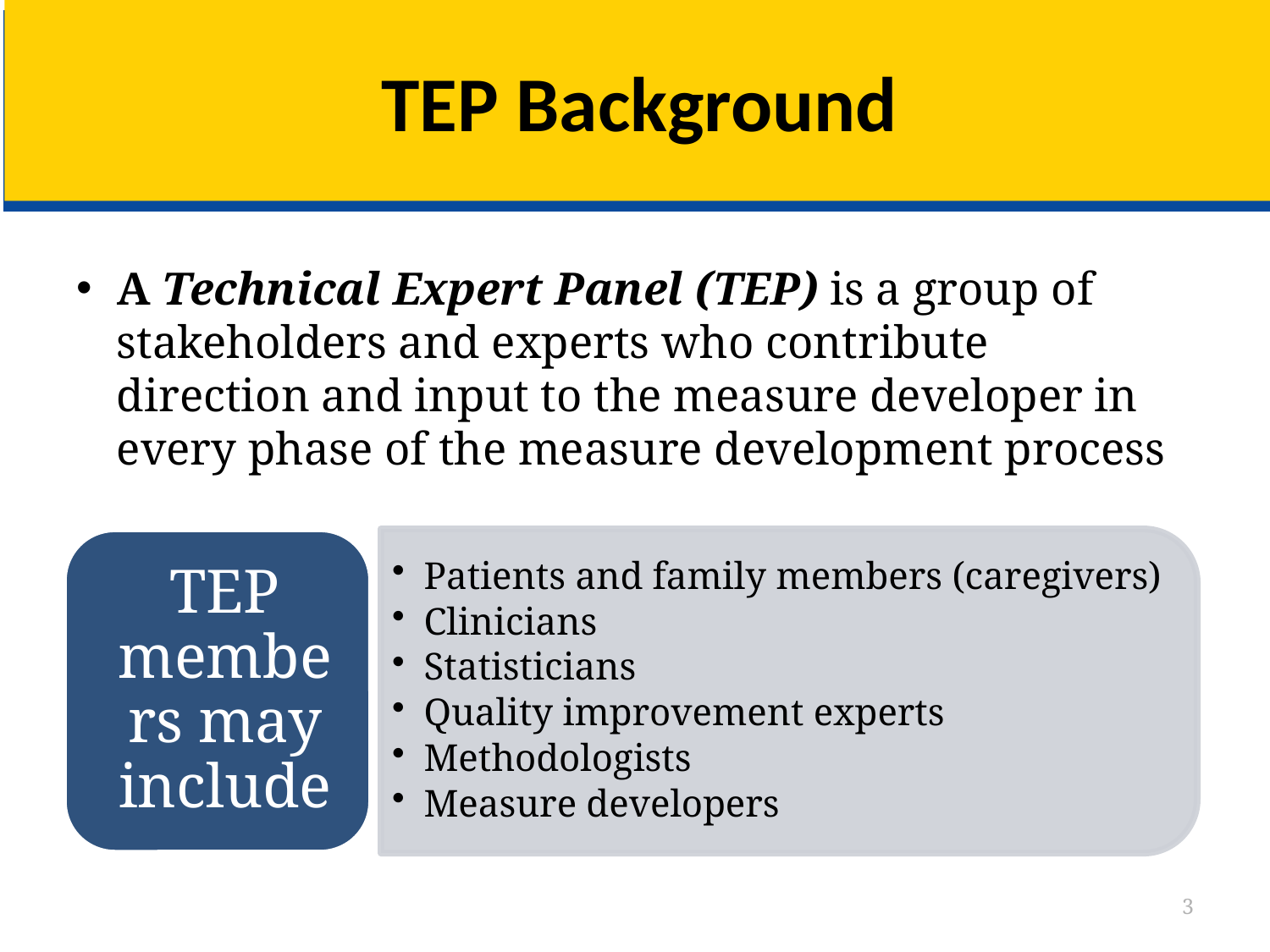

# TEP Background
A Technical Expert Panel (TEP) is a group of stakeholders and experts who contribute direction and input to the measure developer in every phase of the measure development process

Patients and family members (caregivers)
Clinicians
Statisticians
Quality improvement experts
Methodologists
Measure developers
TEP members may include
3